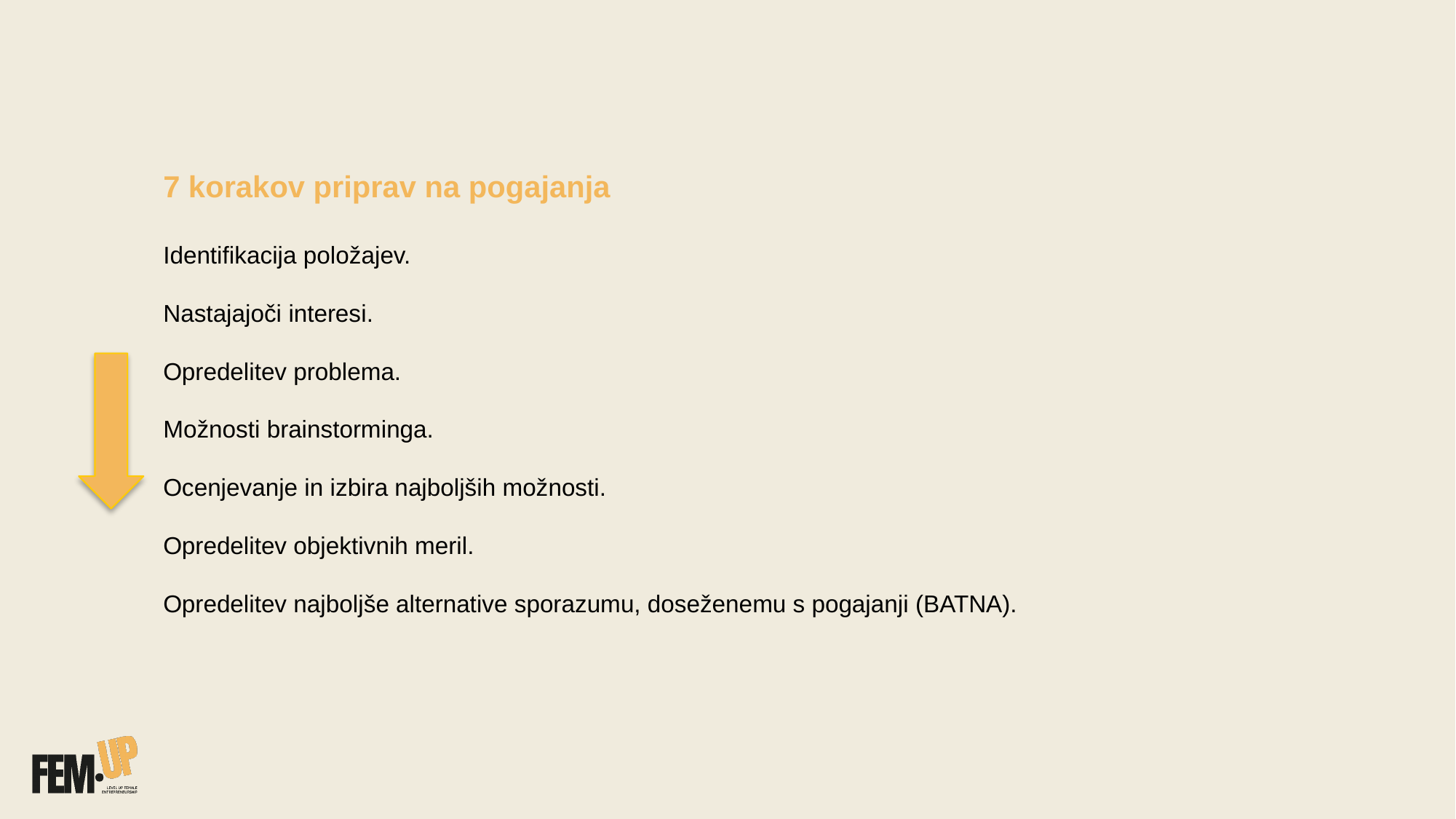

# 7 korakov priprav na pogajanja Identifikacija položajev. Nastajajoči interesi. Opredelitev problema. Možnosti brainstorminga. Ocenjevanje in izbira najboljših možnosti. Opredelitev objektivnih meril. Opredelitev najboljše alternative sporazumu, doseženemu s pogajanji (BATNA).